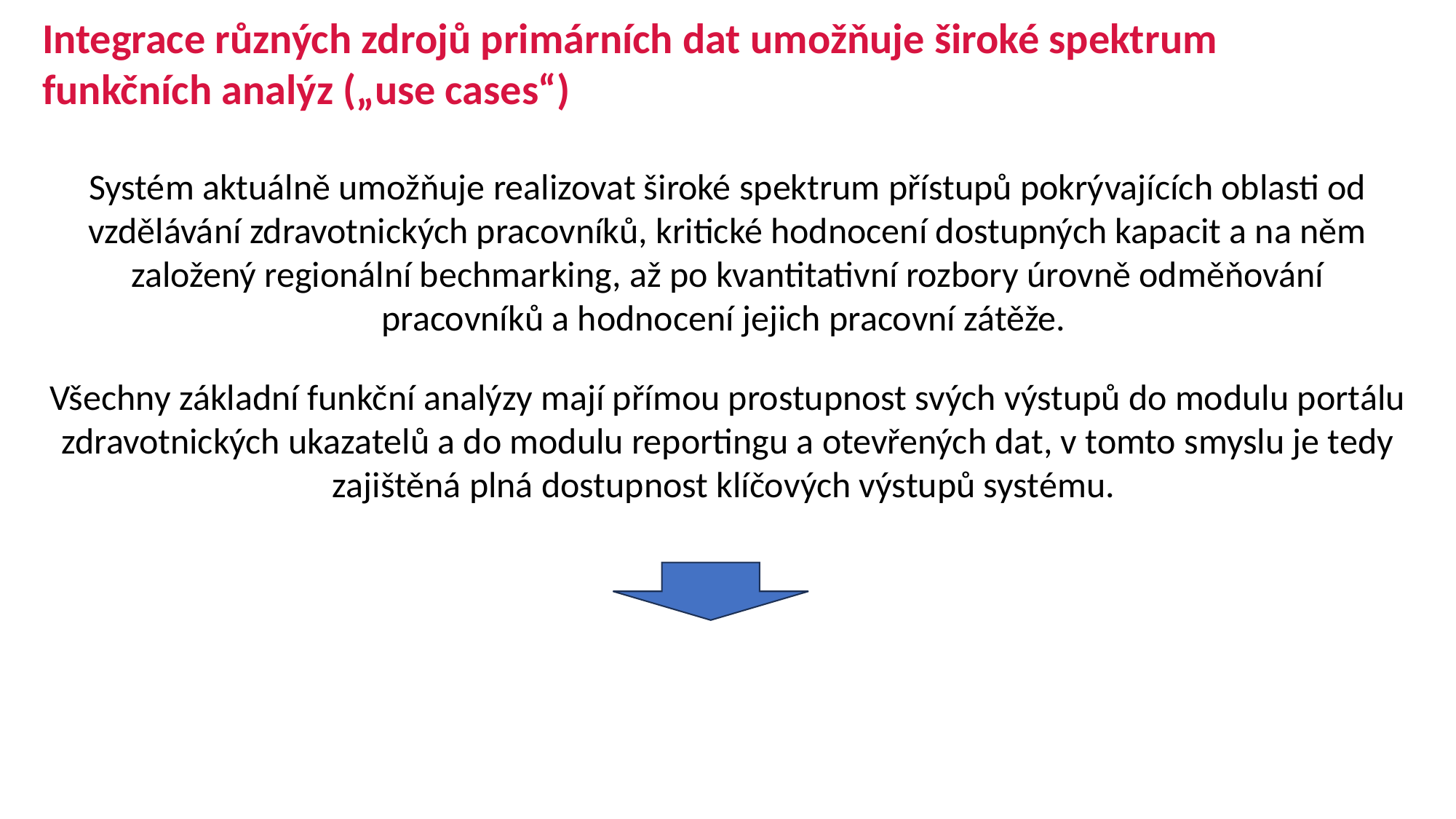

Integrace různých zdrojů primárních dat umožňuje široké spektrum funkčních analýz („use cases“)
Systém aktuálně umožňuje realizovat široké spektrum přístupů pokrývajících oblasti od vzdělávání zdravotnických pracovníků, kritické hodnocení dostupných kapacit a na něm založený regionální bechmarking, až po kvantitativní rozbory úrovně odměňování pracovníků a hodnocení jejich pracovní zátěže.
Všechny základní funkční analýzy mají přímou prostupnost svých výstupů do modulu portálu zdravotnických ukazatelů a do modulu reportingu a otevřených dat, v tomto smyslu je tedy zajištěná plná dostupnost klíčových výstupů systému.